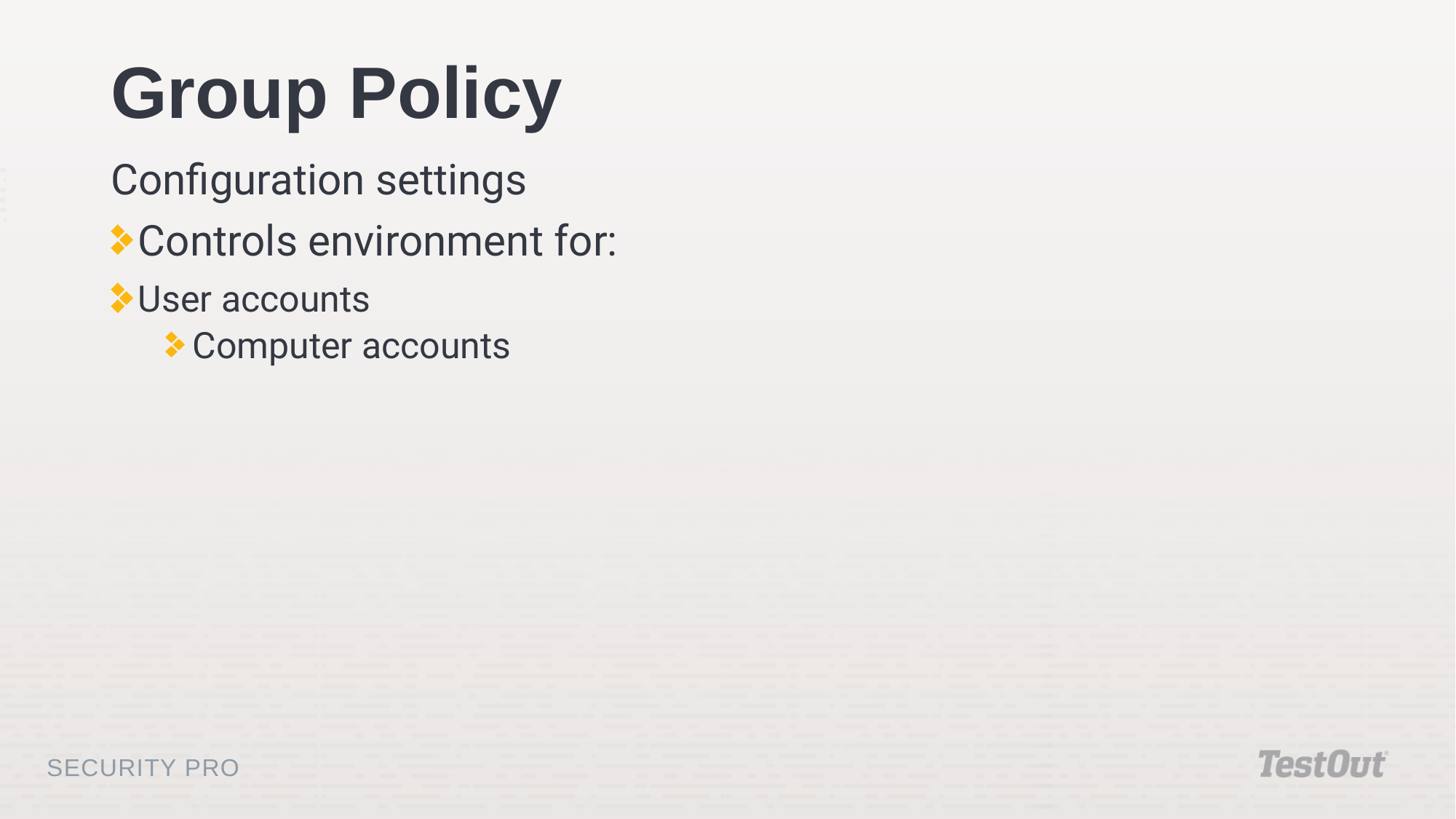

# Group Policy
Configuration settings
Controls environment for:
User accounts
Computer accounts
Security Pro